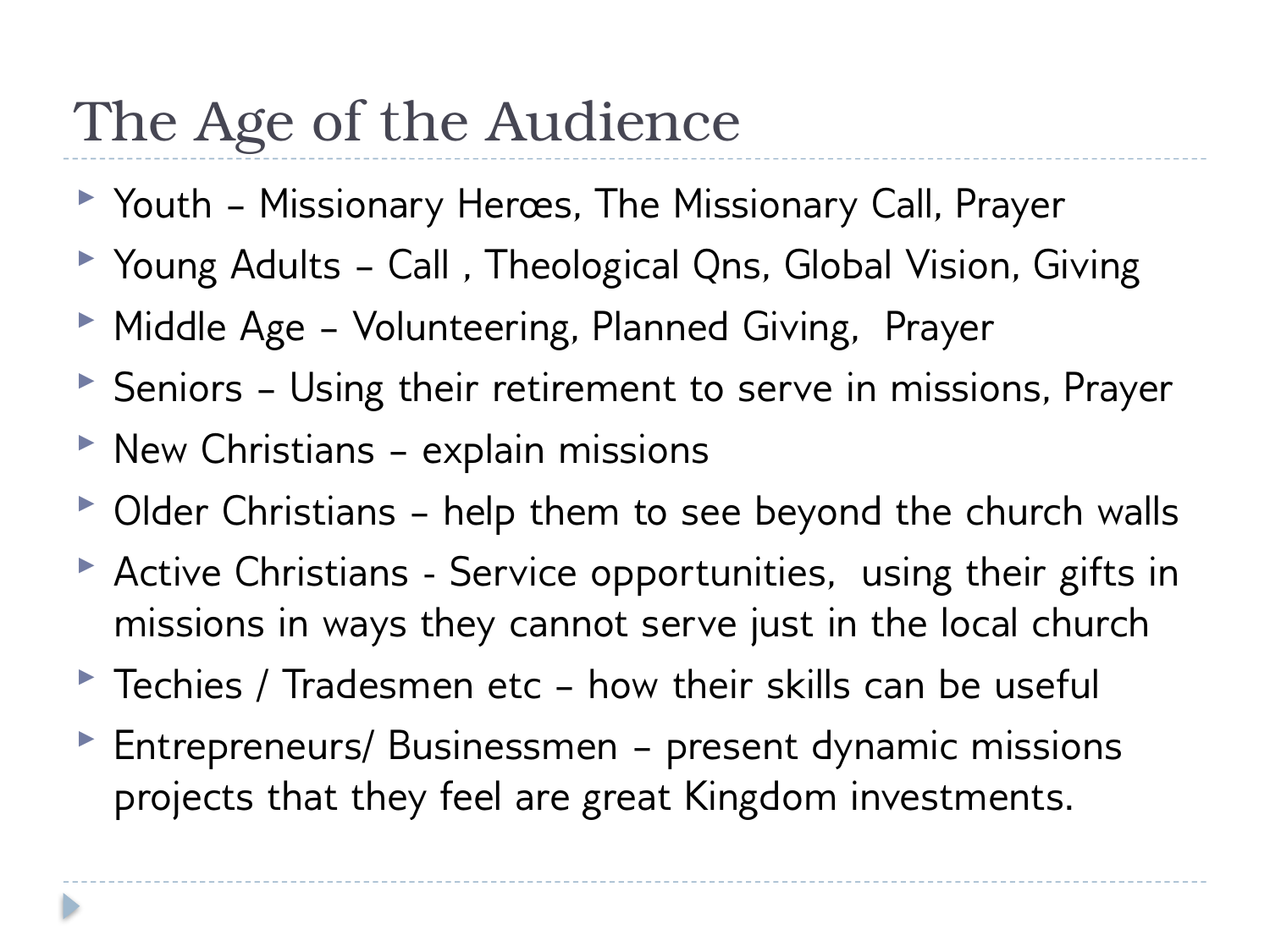

# The Age of the Audience
Youth – Missionary Heroes, The Missionary Call, Prayer
Young Adults – Call , Theological Qns, Global Vision, Giving
Middle Age – Volunteering, Planned Giving,  Prayer
Seniors – Using their retirement to serve in missions, Prayer
New Christians – explain missions
Older Christians – help them to see beyond the church walls
Active Christians - Service opportunities,  using their gifts in missions in ways they cannot serve just in the local church
Techies / Tradesmen etc – how their skills can be useful
Entrepreneurs/ Businessmen – present dynamic missions projects that they feel are great Kingdom investments.